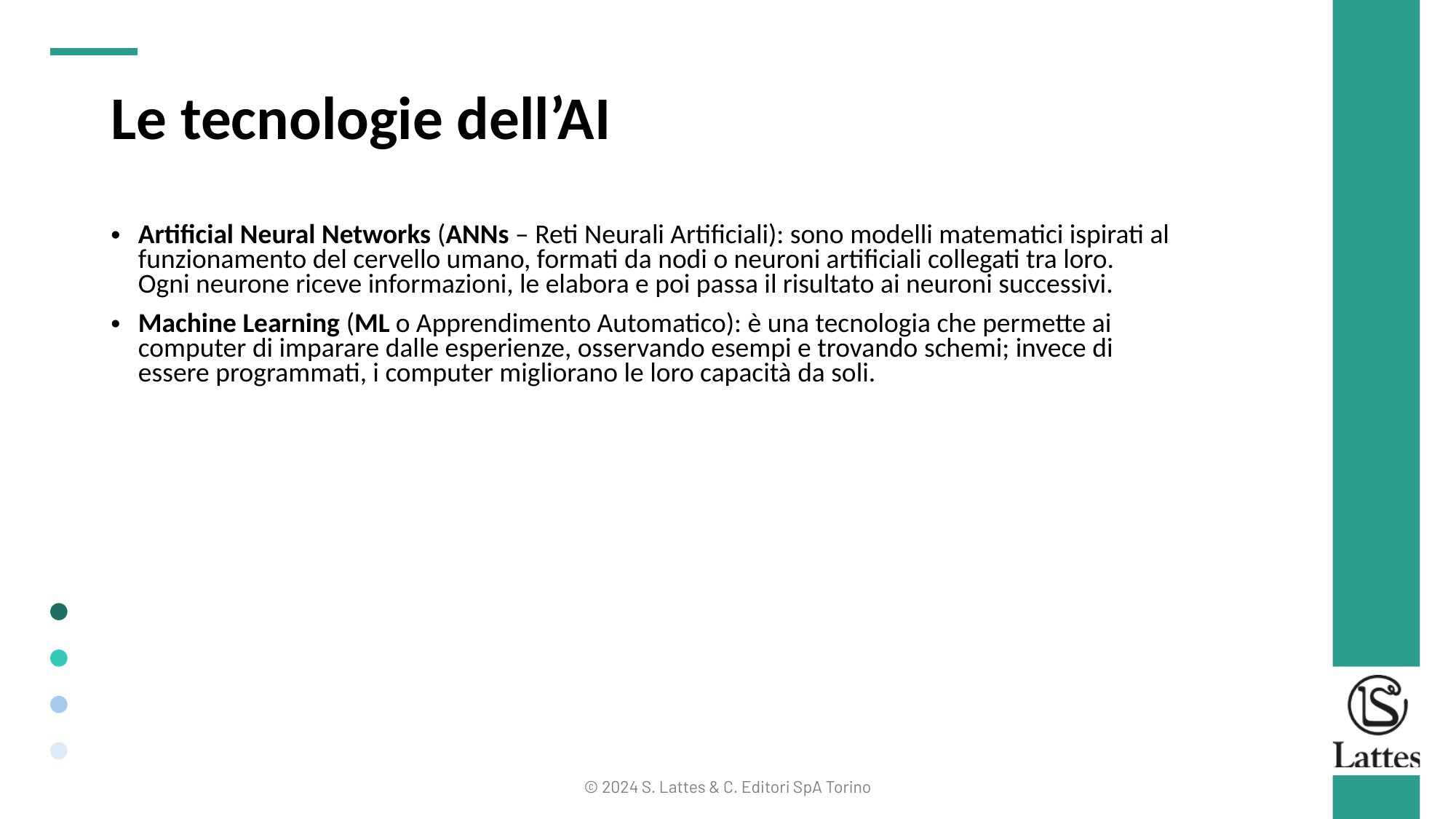

Le tecnologie dell’AI
Artificial Neural Networks (ANNs – Reti Neurali Artificiali): sono modelli matematici ispirati al funzionamento del cervello umano, formati da nodi o neuroni artificiali collegati tra loro. Ogni neurone riceve informazioni, le elabora e poi passa il risultato ai neuroni successivi.
Machine Learning (ML o Apprendimento Automatico): è una tecnologia che permette ai computer di imparare dalle esperienze, osservando esempi e trovando schemi; invece di essere programmati, i computer migliorano le loro capacità da soli.